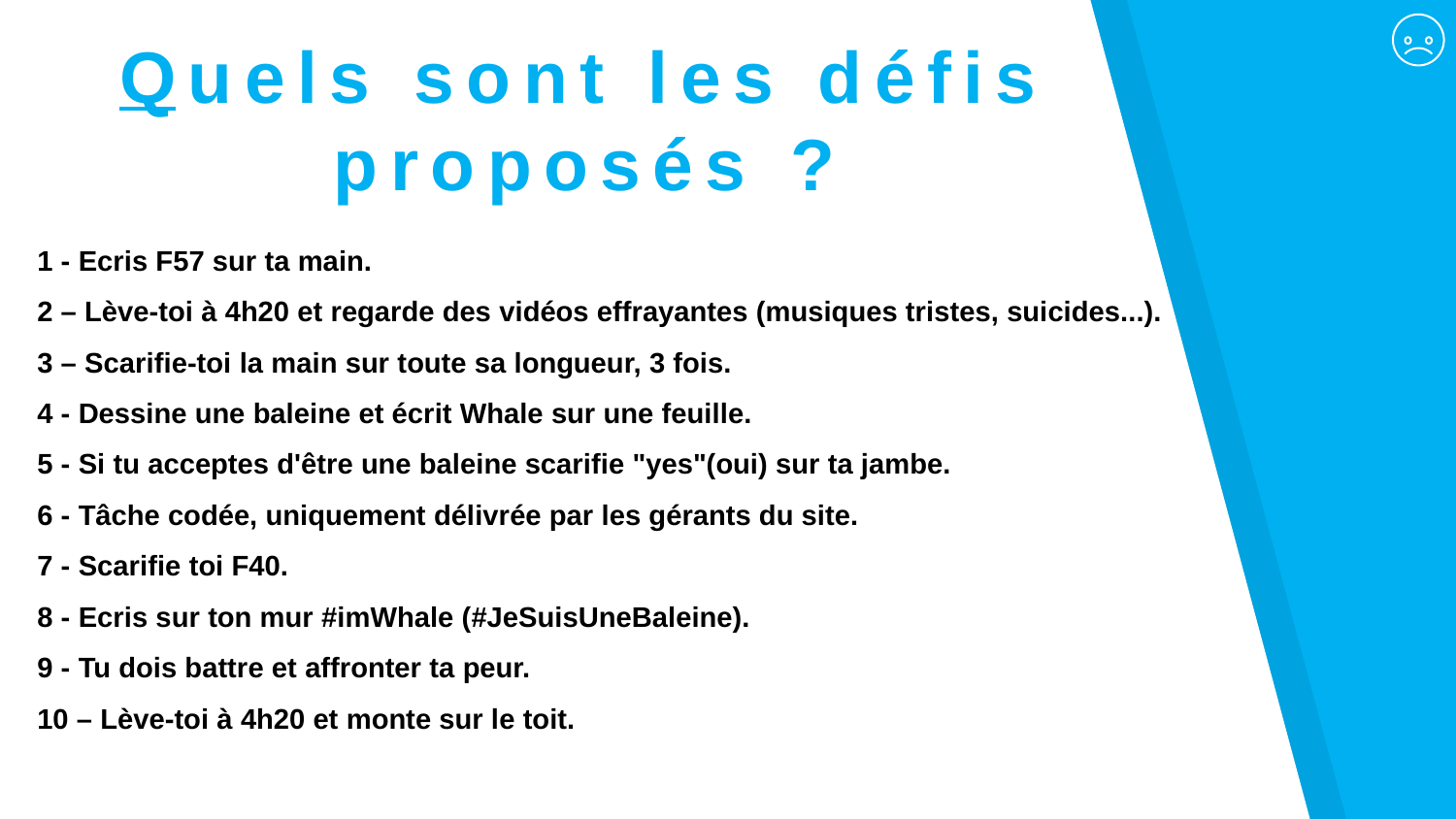

Quels sont les défis proposés ?

1 - Ecris F57 sur ta main. 
2 – Lève-toi à 4h20 et regarde des vidéos effrayantes (musiques tristes, suicides...). 
3 – Scarifie-toi la main sur toute sa longueur, 3 fois.
4 - Dessine une baleine et écrit Whale sur une feuille.
5 - Si tu acceptes d'être une baleine scarifie "yes"(oui) sur ta jambe.
6 - Tâche codée, uniquement délivrée par les gérants du site.
7 - Scarifie toi F40.
8 - Ecris sur ton mur #imWhale (#JeSuisUneBaleine).
9 - Tu dois battre et affronter ta peur.
10 – Lève-toi à 4h20 et monte sur le toit.